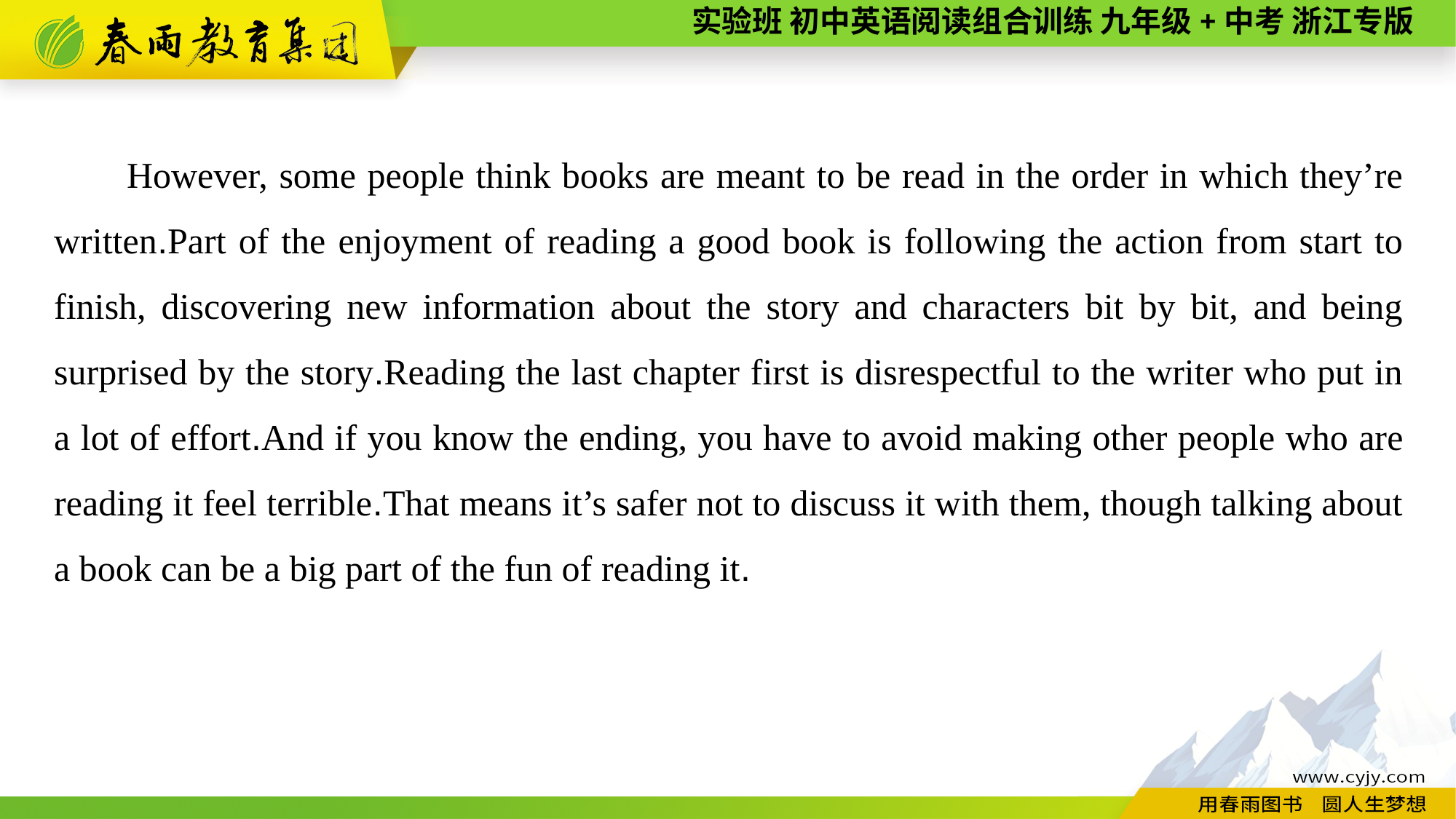

However, some people think books are meant to be read in the order in which they’re written.Part of the enjoyment of reading a good book is following the action from start to finish, discovering new information about the story and characters bit by bit, and being surprised by the story.Reading the last chapter first is disrespectful to the writer who put in a lot of effort.And if you know the ending, you have to avoid making other people who are reading it feel terrible.That means it’s safer not to discuss it with them, though talking about a book can be a big part of the fun of reading it.